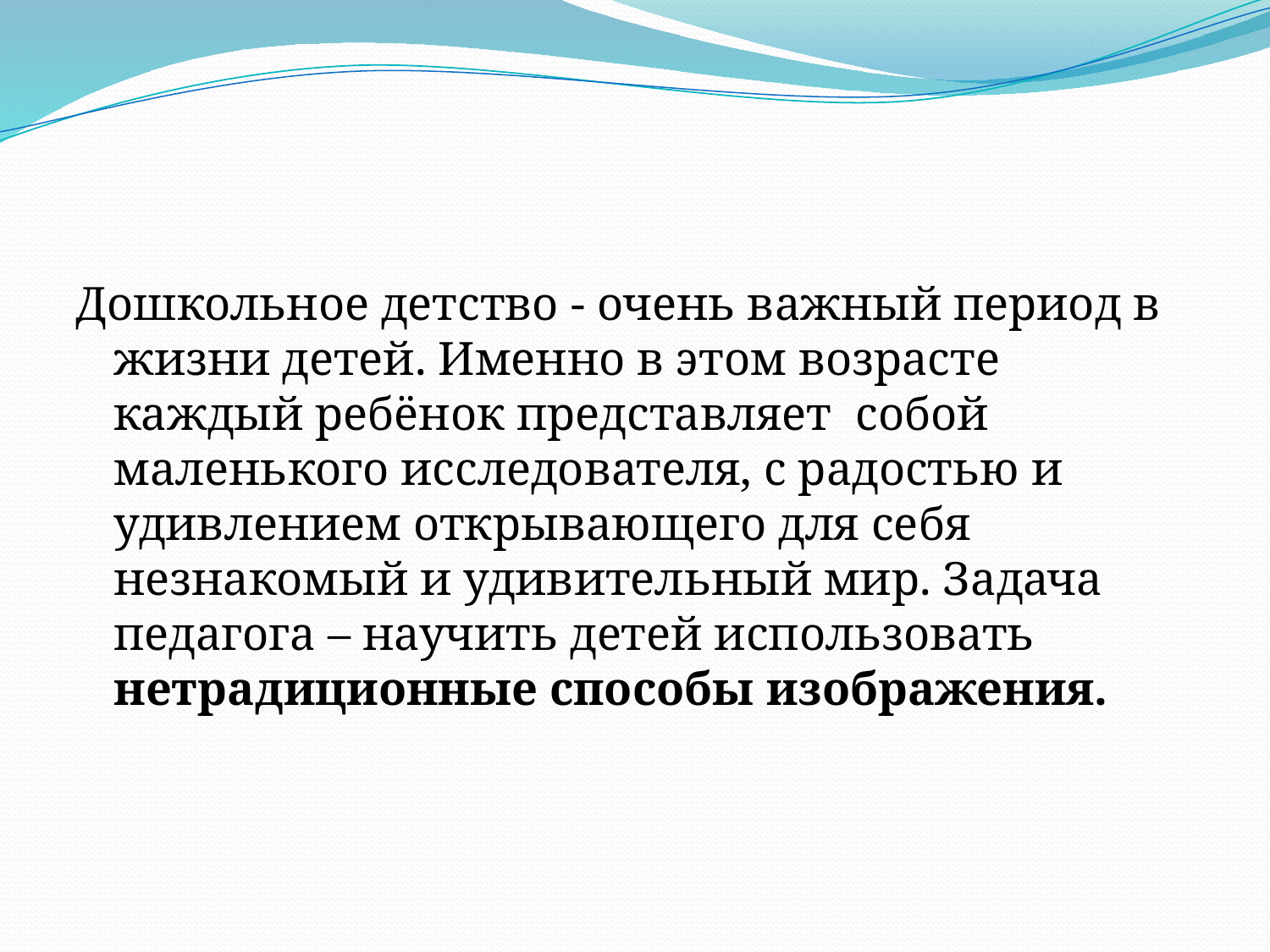

#
Дошкольное детство - очень важный период в жизни детей. Именно в этом возрасте каждый ребёнок представляет  собой маленького исследователя, с радостью и удивлением открывающего для себя незнакомый и удивительный мир. Задача педагога – научить детей использовать нетрадиционные способы изображения.